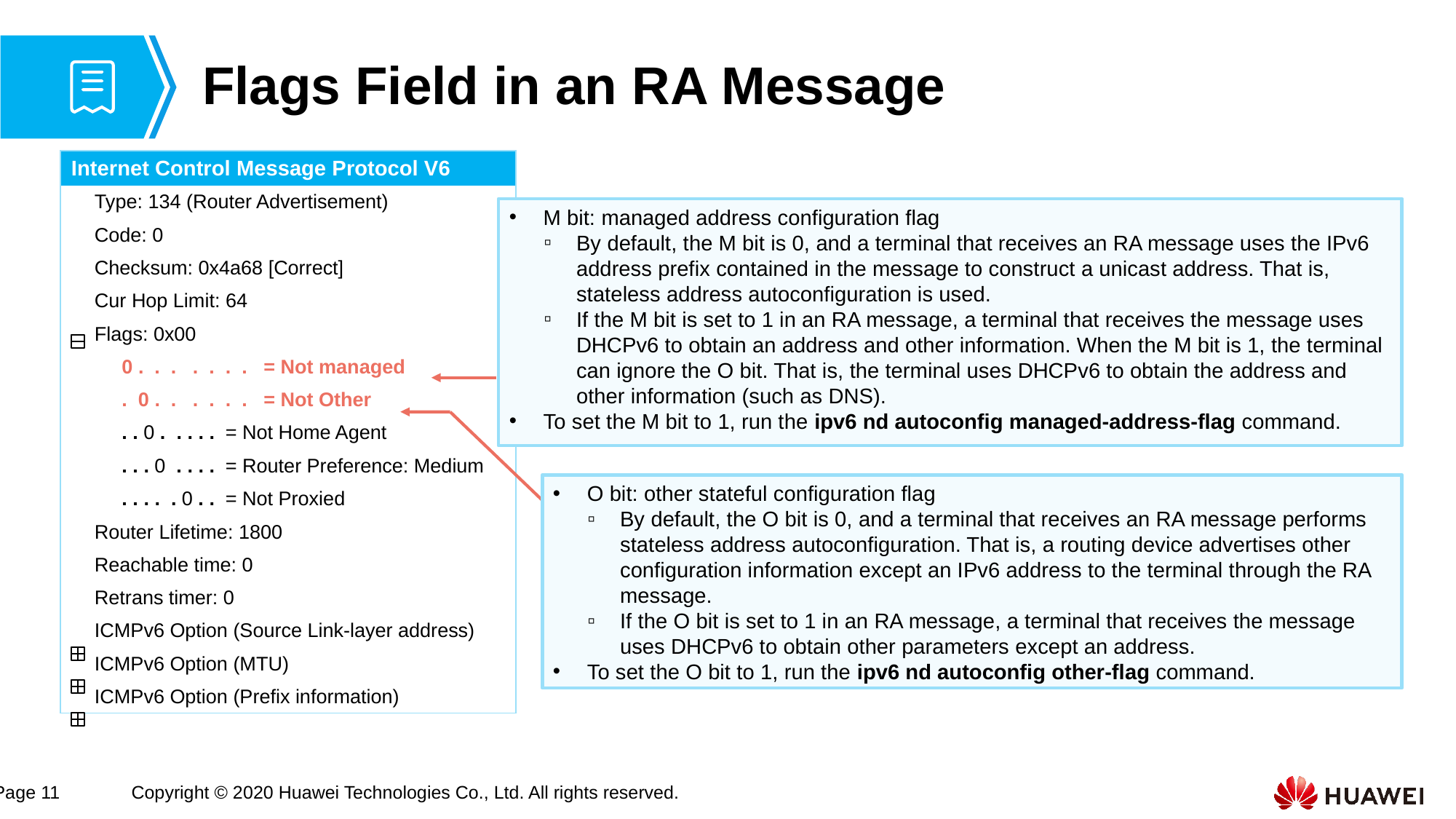

# Flags Field in an RA Message

| Internet Control Message Protocol V6 |
| --- |
| Type: 134 (Router Advertisement) |
| Code: 0 |
| Checksum: 0x4a68 [Correct] |
| Cur Hop Limit: 64 |
| Flags: 0x00 |
| 0 . . . . . . . = Not managed |
| . 0 . . . . . . = Not Other |
| . . 0 . . . . . = Not Home Agent |
| . . . 0 . . . . = Router Preference: Medium |
| . . . . . 0 . . = Not Proxied |
| Router Lifetime: 1800 |
| Reachable time: 0 |
| Retrans timer: 0 |
| ICMPv6 Option (Source Link-layer address) |
| ICMPv6 Option (MTU) |
| ICMPv6 Option (Prefix information) |
M bit: managed address configuration flag
By default, the M bit is 0, and a terminal that receives an RA message uses the IPv6 address prefix contained in the message to construct a unicast address. That is, stateless address autoconfiguration is used.
If the M bit is set to 1 in an RA message, a terminal that receives the message uses DHCPv6 to obtain an address and other information. When the M bit is 1, the terminal can ignore the O bit. That is, the terminal uses DHCPv6 to obtain the address and other information (such as DNS).
To set the M bit to 1, run the ipv6 nd autoconfig managed-address-flag command.

O bit: other stateful configuration flag
By default, the O bit is 0, and a terminal that receives an RA message performs stateless address autoconfiguration. That is, a routing device advertises other configuration information except an IPv6 address to the terminal through the RA message.
If the O bit is set to 1 in an RA message, a terminal that receives the message uses DHCPv6 to obtain other parameters except an address.
To set the O bit to 1, run the ipv6 nd autoconfig other-flag command.